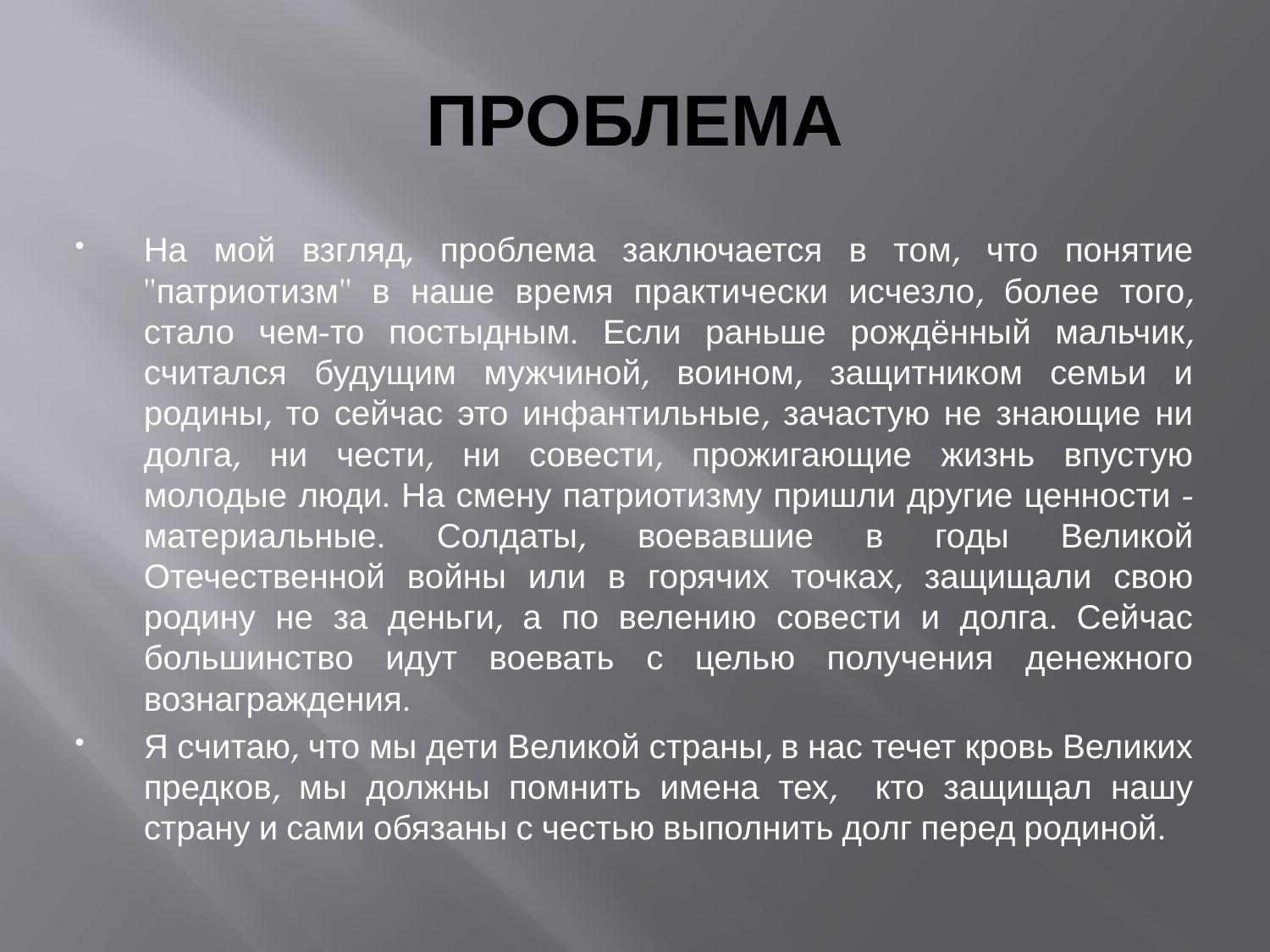

# ПРОБЛЕМА
На мой взгляд, проблема заключается в том, что понятие "патриотизм" в наше время практически исчезло, более того, стало чем-то постыдным. Если раньше рождённый мальчик, считался будущим мужчиной, воином, защитником семьи и родины, то сейчас это инфантильные, зачастую не знающие ни долга, ни чести, ни совести, прожигающие жизнь впустую молодые люди. На смену патриотизму пришли другие ценности - материальные. Солдаты, воевавшие в годы Великой Отечественной войны или в горячих точках, защищали свою родину не за деньги, а по велению совести и долга. Сейчас большинство идут воевать с целью получения денежного вознаграждения.
Я считаю, что мы дети Великой страны, в нас течет кровь Великих предков, мы должны помнить имена тех,  кто защищал нашу страну и сами обязаны с честью выполнить долг перед родиной.